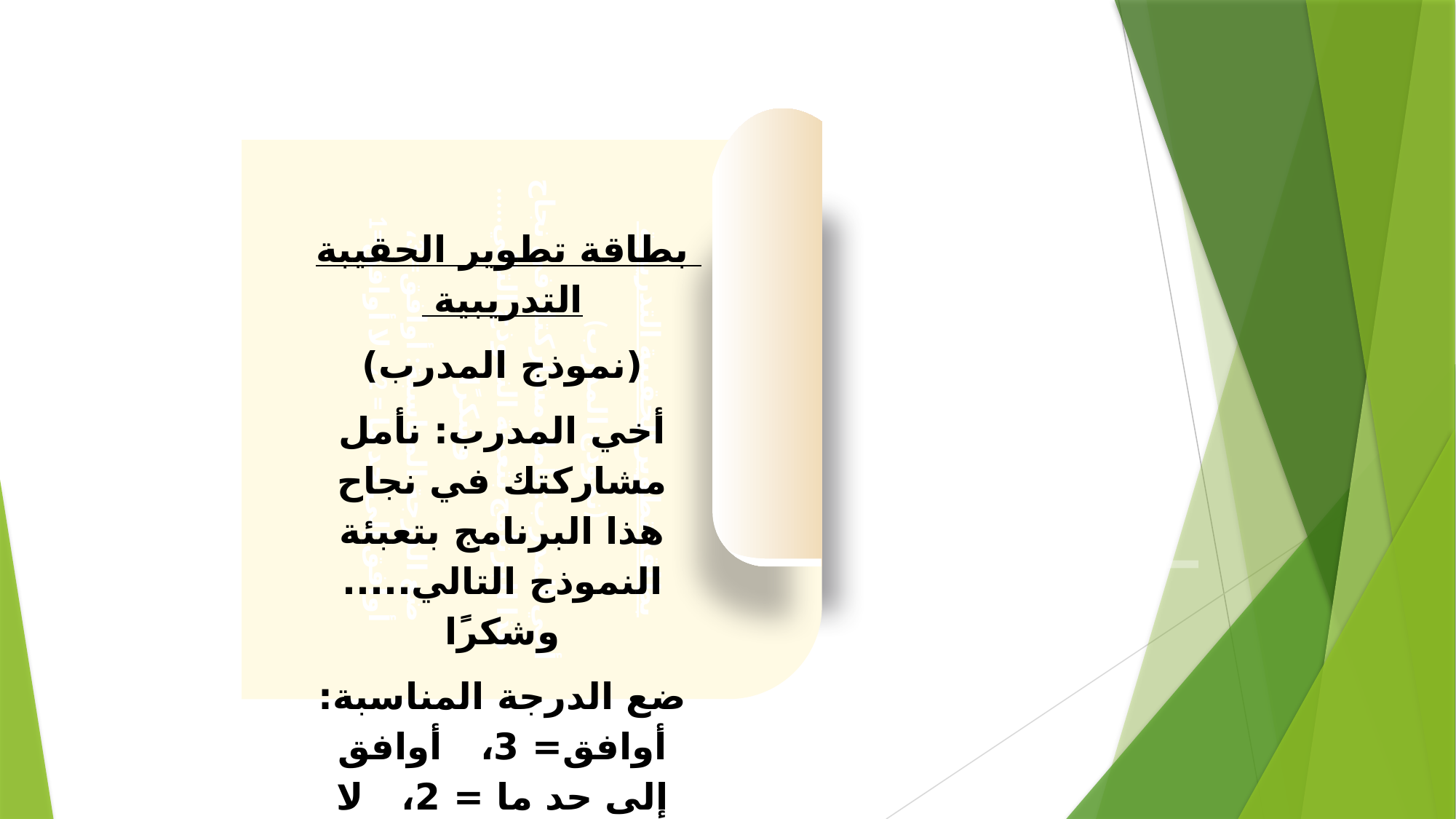

بطاقة تطوير الحقيبة التدريبية
(نموذج المدرب)
أخي المدرب: نأمل مشاركتك في نجاح هذا البرنامج بتعبئة النموذج التالي..... وشكرًا
ضع الدرجة المناسبة: أوافق= 3،   أوافق إلى حد ما = 2،   لا أوافق=1
بطاقة تطوير الحقيبة التدريبية
(نموذج المدرب)
أخي المدرب: نأمل مشاركتك في نجاح هذا البرنامج بتعبئة النموذج التالي..... وشكرًا
ضع الدرجة المناسبة: أوافق= 3،   أوافق إلى حد ما = 2،   لا أوافق=1